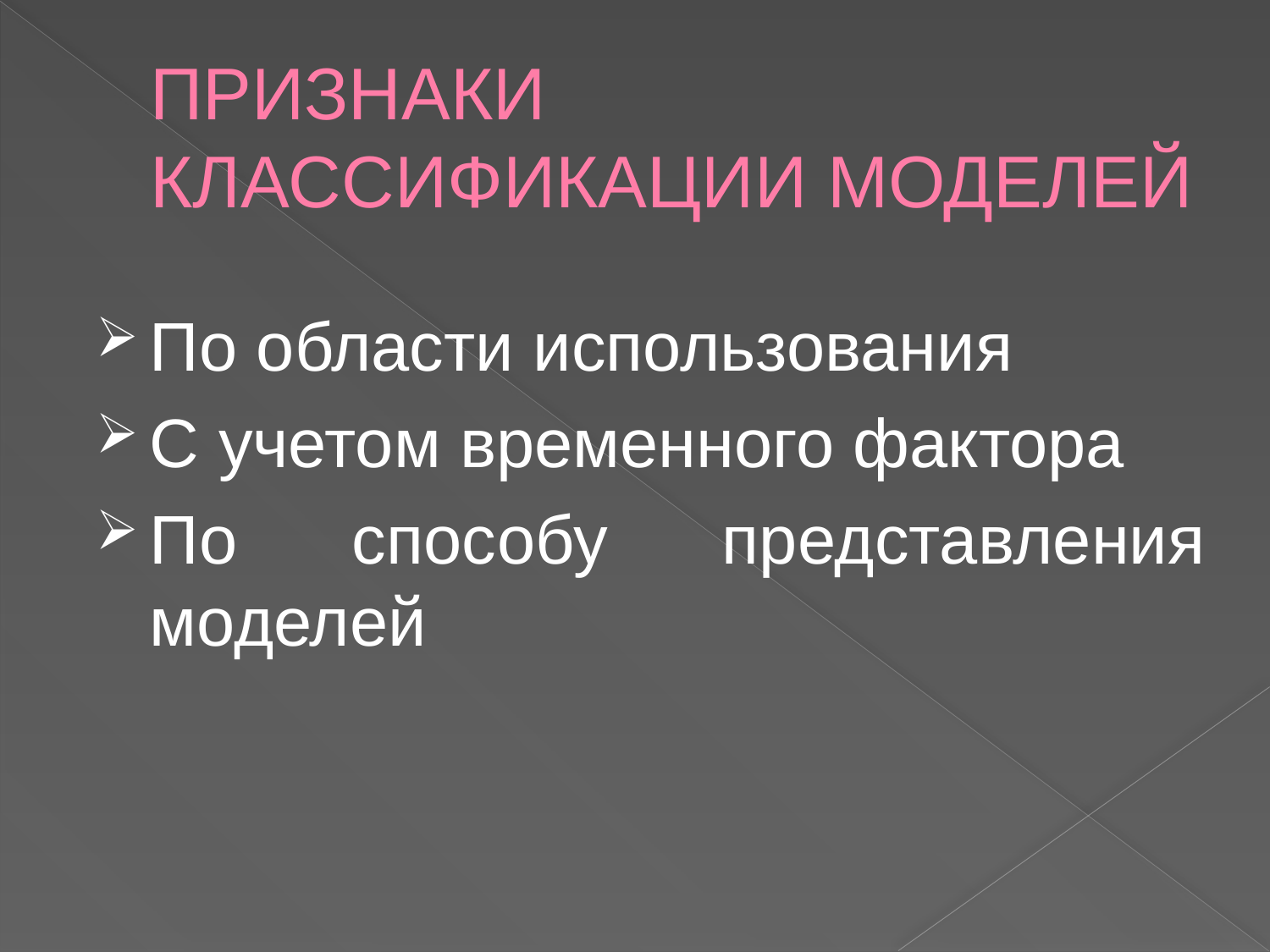

# ПРИЗНАКИ  КЛАССИФИКАЦИИ МОДЕЛЕЙ
По области использования
С учетом временного фактора
По способу представления моделей